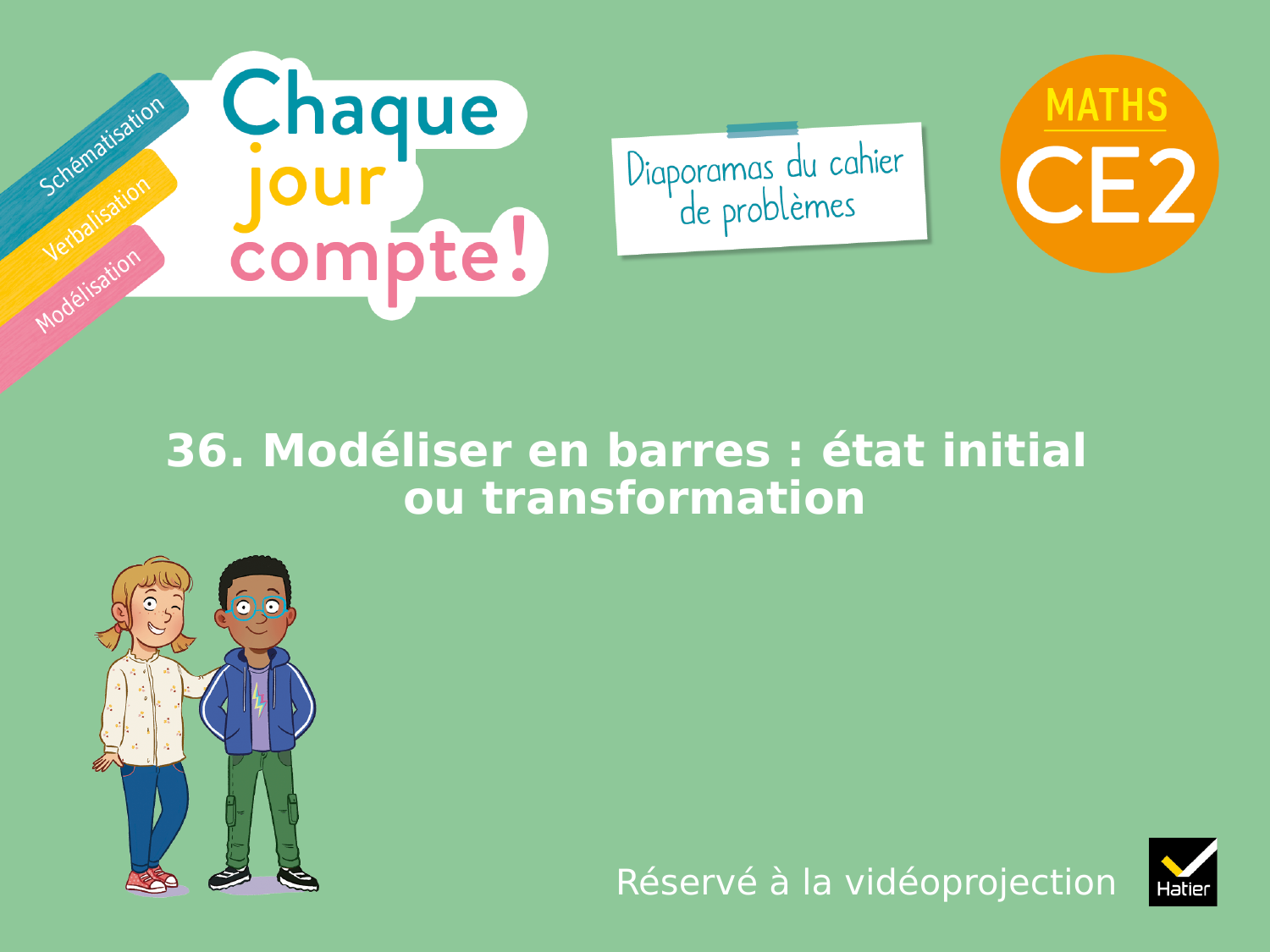

# 36. Modéliser en barres : état initial ou transformation